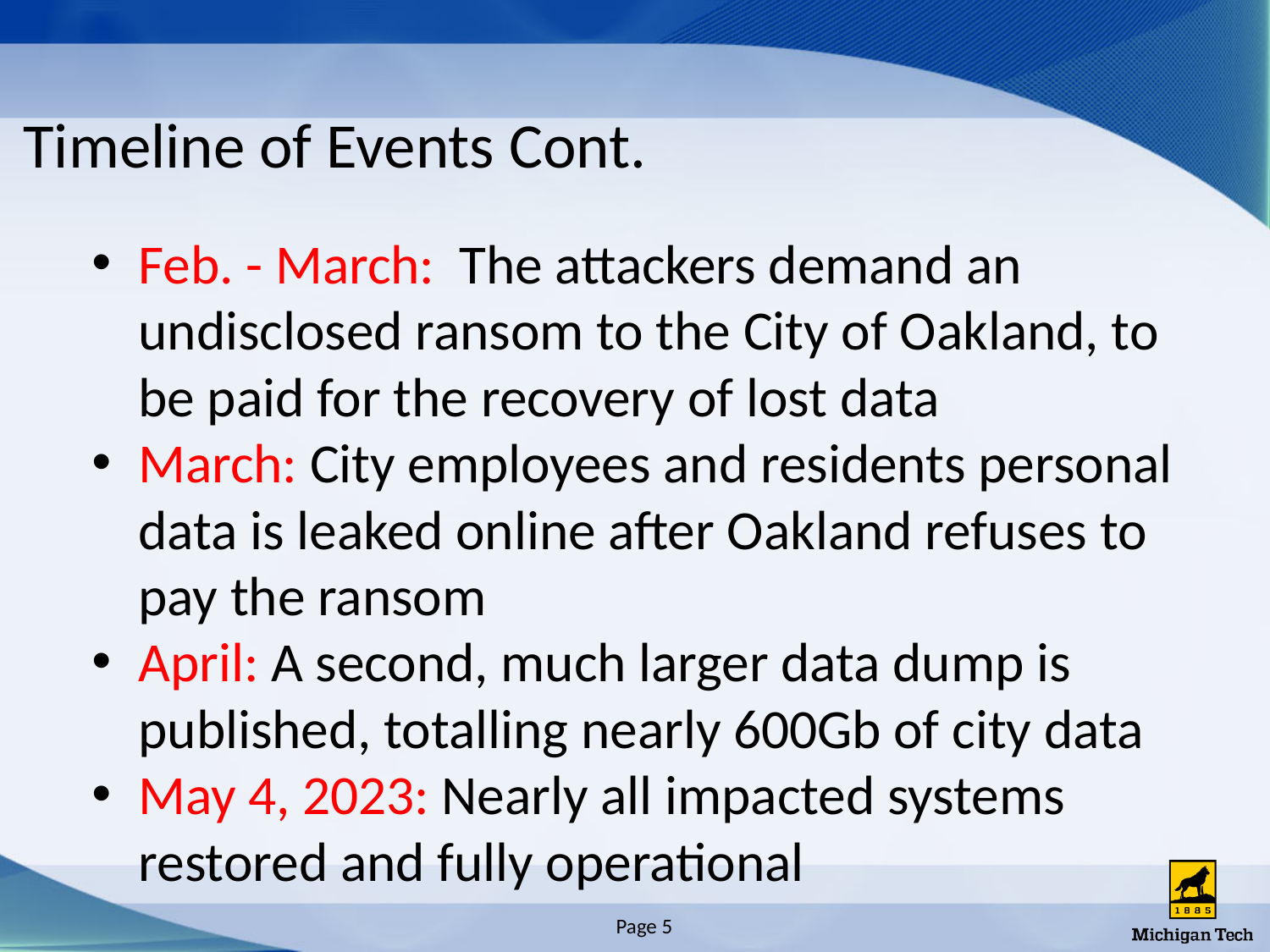

# Timeline of Events Cont.
Feb. - March:  The attackers demand an undisclosed ransom to the City of Oakland, to be paid for the recovery of lost data
March: City employees and residents personal data is leaked online after Oakland refuses to pay the ransom
April: A second, much larger data dump is published, totalling nearly 600Gb of city data
May 4, 2023: Nearly all impacted systems restored and fully operational